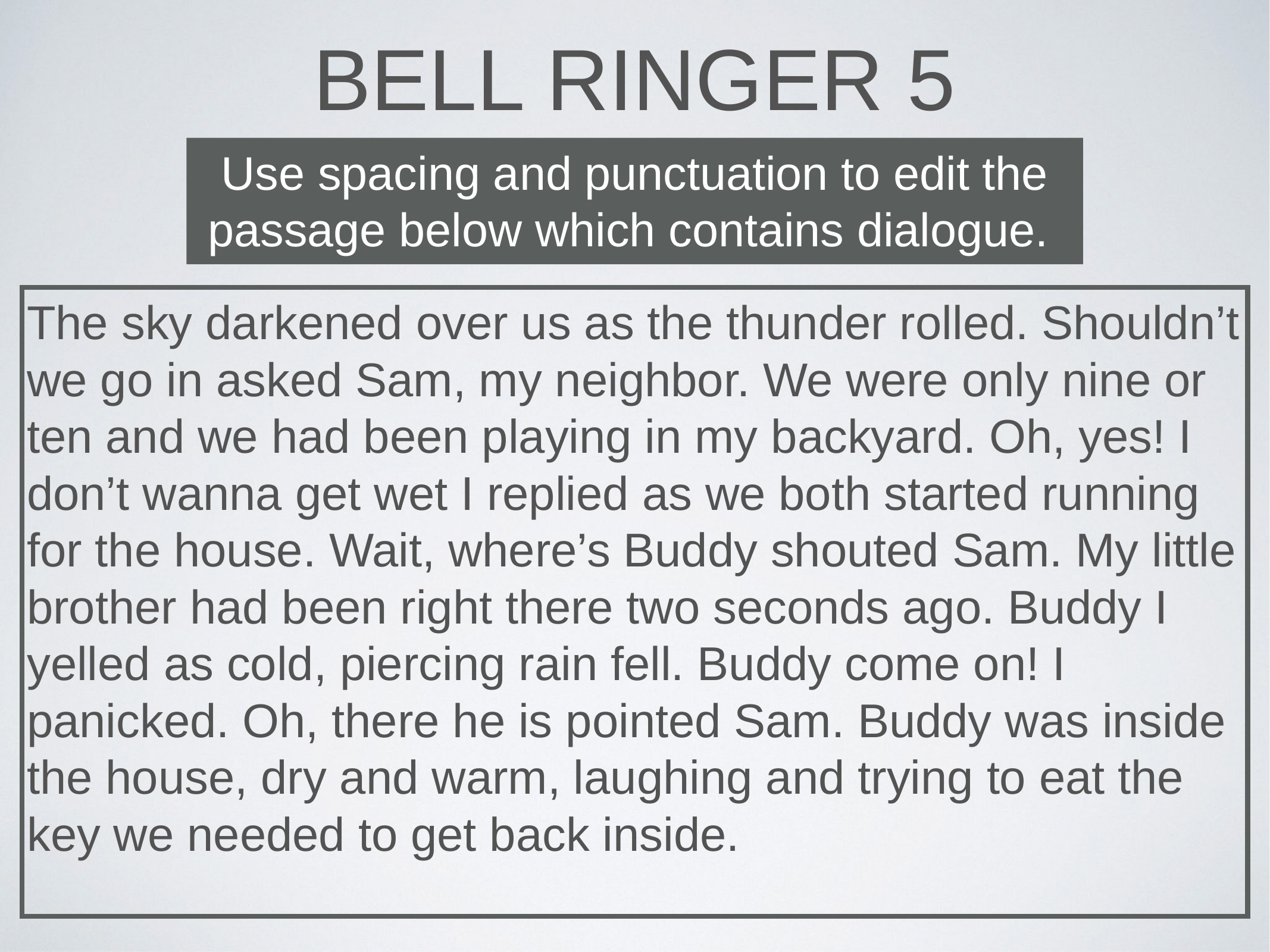

# Bell Ringer 5
Use spacing and punctuation to edit the passage below which contains dialogue.
The sky darkened over us as the thunder rolled. Shouldn’t we go in asked Sam, my neighbor. We were only nine or ten and we had been playing in my backyard. Oh, yes! I don’t wanna get wet I replied as we both started running for the house. Wait, where’s Buddy shouted Sam. My little brother had been right there two seconds ago. Buddy I yelled as cold, piercing rain fell. Buddy come on! I panicked. Oh, there he is pointed Sam. Buddy was inside the house, dry and warm, laughing and trying to eat the key we needed to get back inside.